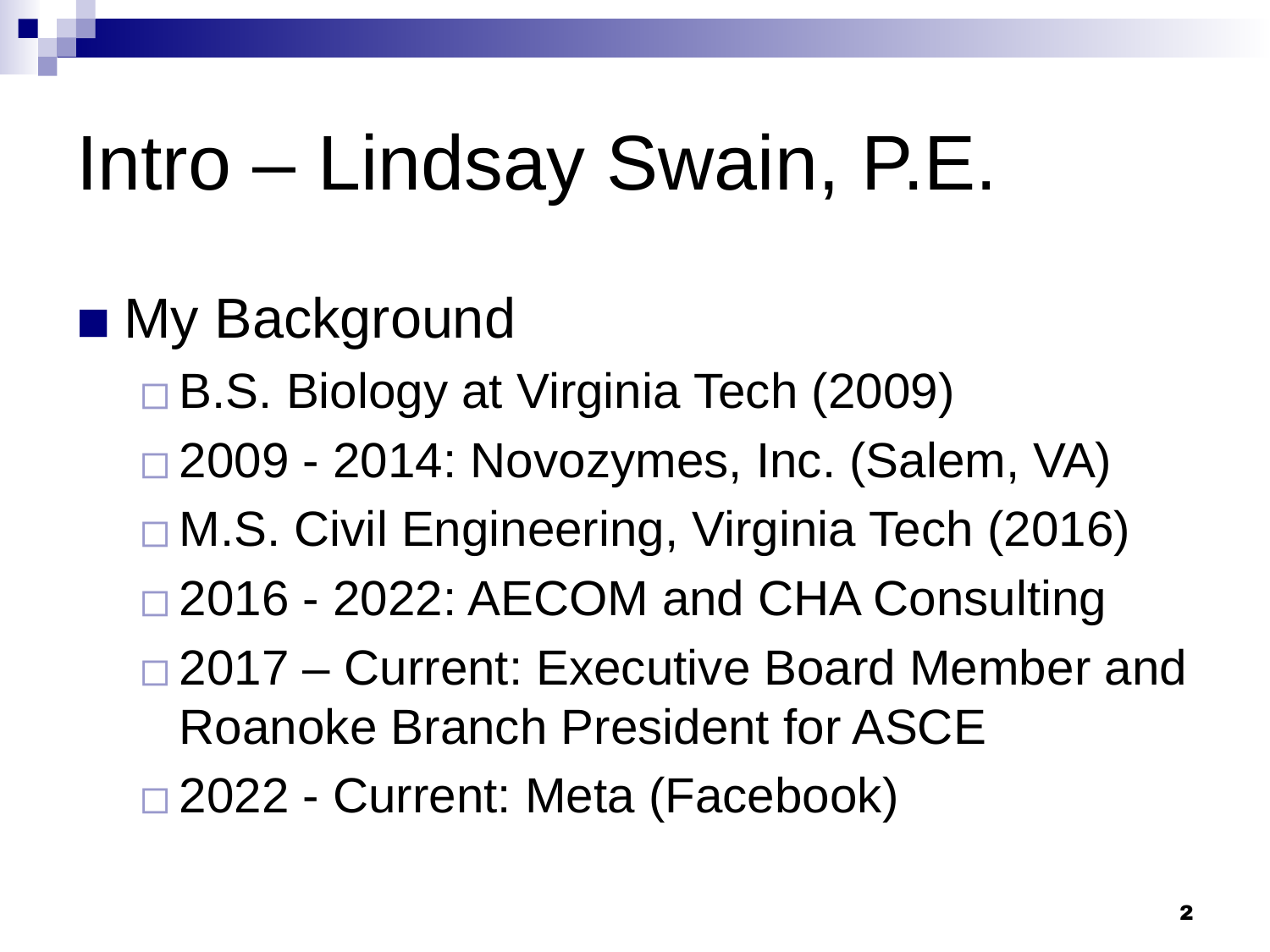

# Intro – Lindsay Swain, P.E.
My Background
B.S. Biology at Virginia Tech (2009)
2009 - 2014: Novozymes, Inc. (Salem, VA)
M.S. Civil Engineering, Virginia Tech (2016)
2016 - 2022: AECOM and CHA Consulting
2017 – Current: Executive Board Member and Roanoke Branch President for ASCE
2022 - Current: Meta (Facebook)

2